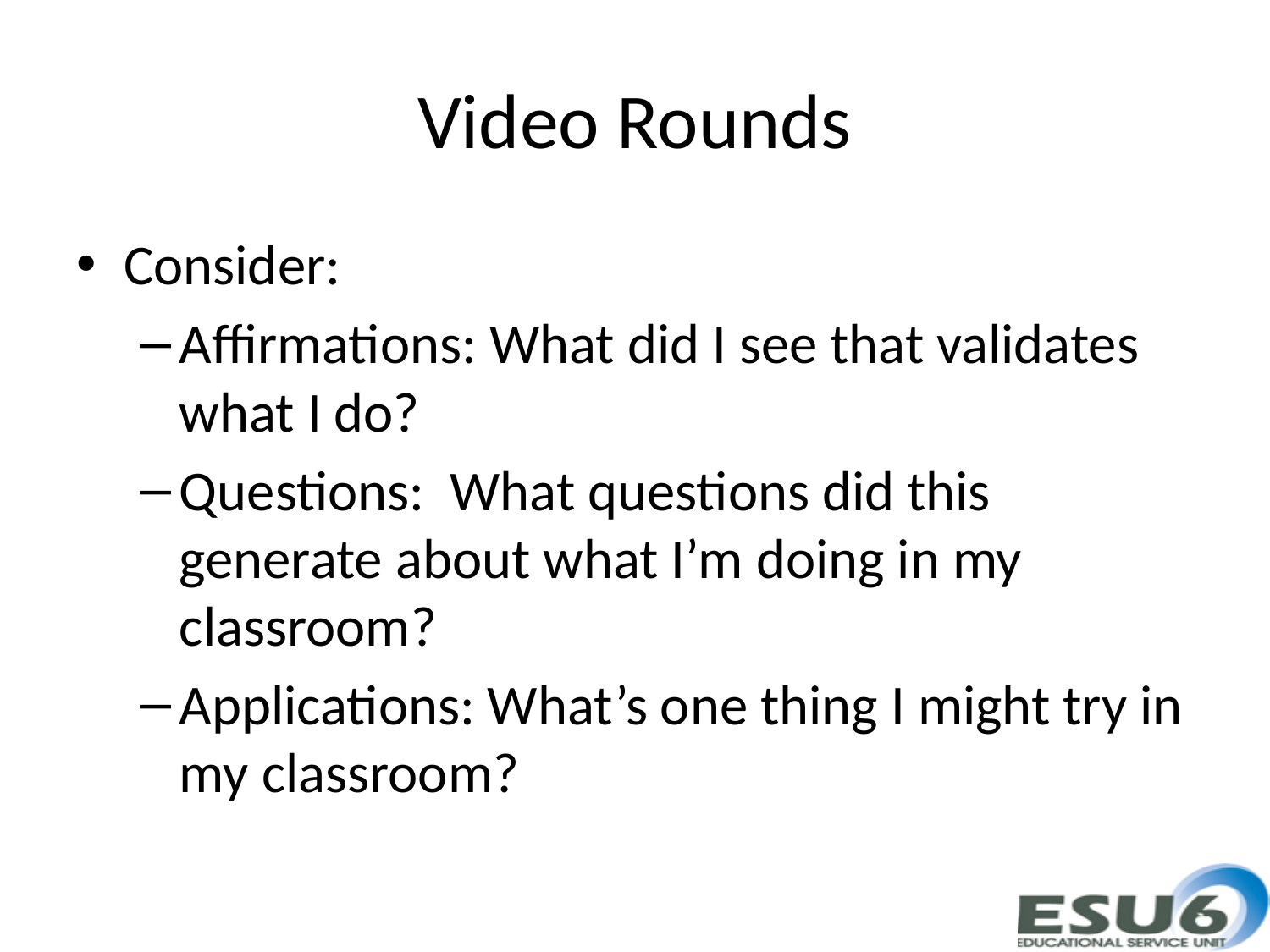

# Video Rounds
Consider:
Affirmations: What did I see that validates what I do?
Questions:  What questions did this generate about what I’m doing in my classroom?
Applications: What’s one thing I might try in my classroom?